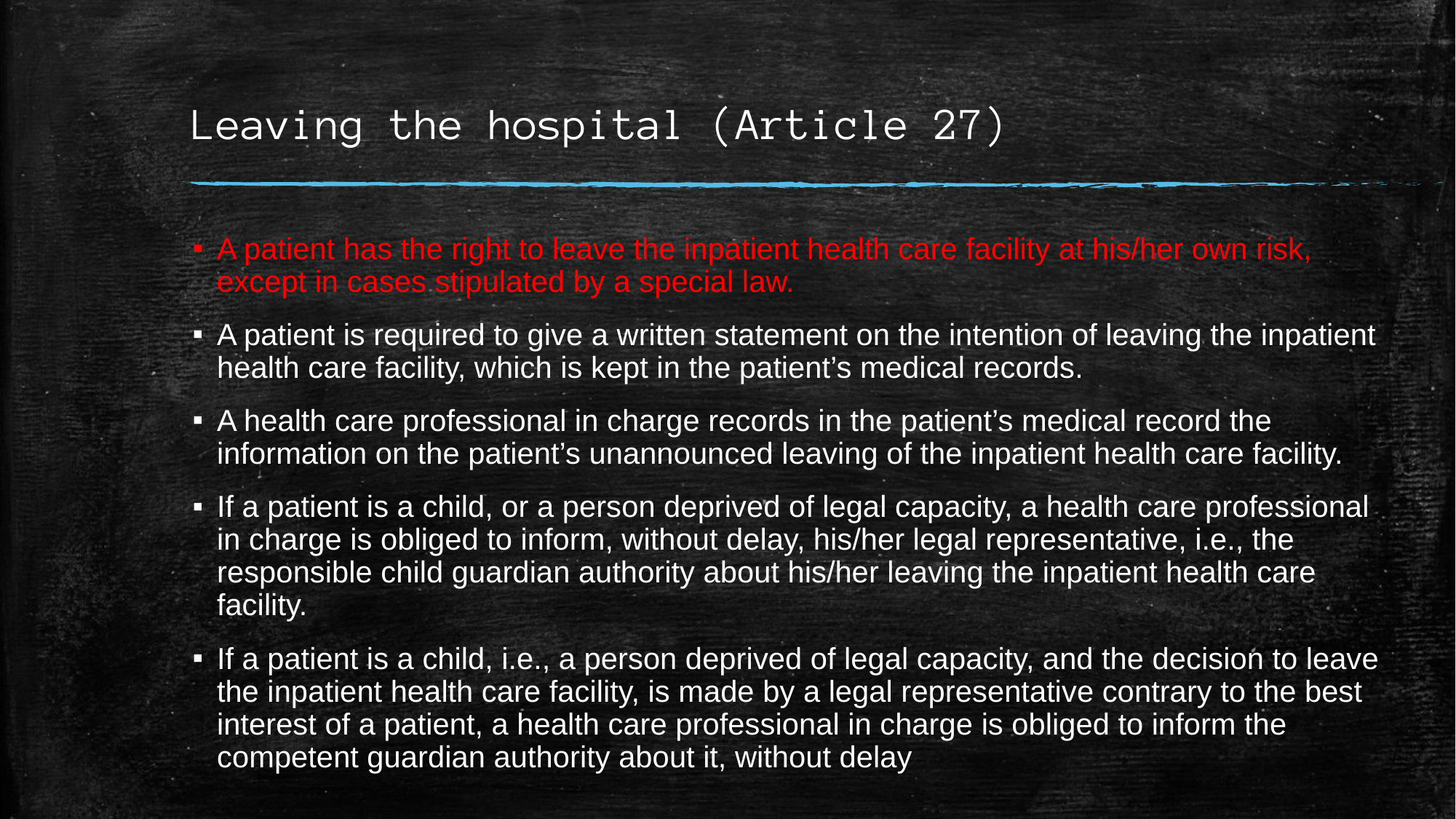

# Leaving the hospital (Article 27)
A patient has the right to leave the inpatient health care facility at his/her own risk, except in cases stipulated by a special law.
A patient is required to give a written statement on the intention of leaving the inpatient health care facility, which is kept in the patient’s medical records.
A health care professional in charge records in the patient’s medical record the information on the patient’s unannounced leaving of the inpatient health care facility.
If a patient is a child, or a person deprived of legal capacity, a health care professional in charge is obliged to inform, without delay, his/her legal representative, i.e., the responsible child guardian authority about his/her leaving the inpatient health care facility.
If a patient is a child, i.e., a person deprived of legal capacity, and the decision to leave the inpatient health care facility, is made by a legal representative contrary to the best interest of a patient, a health care professional in charge is obliged to inform the competent guardian authority about it, without delay